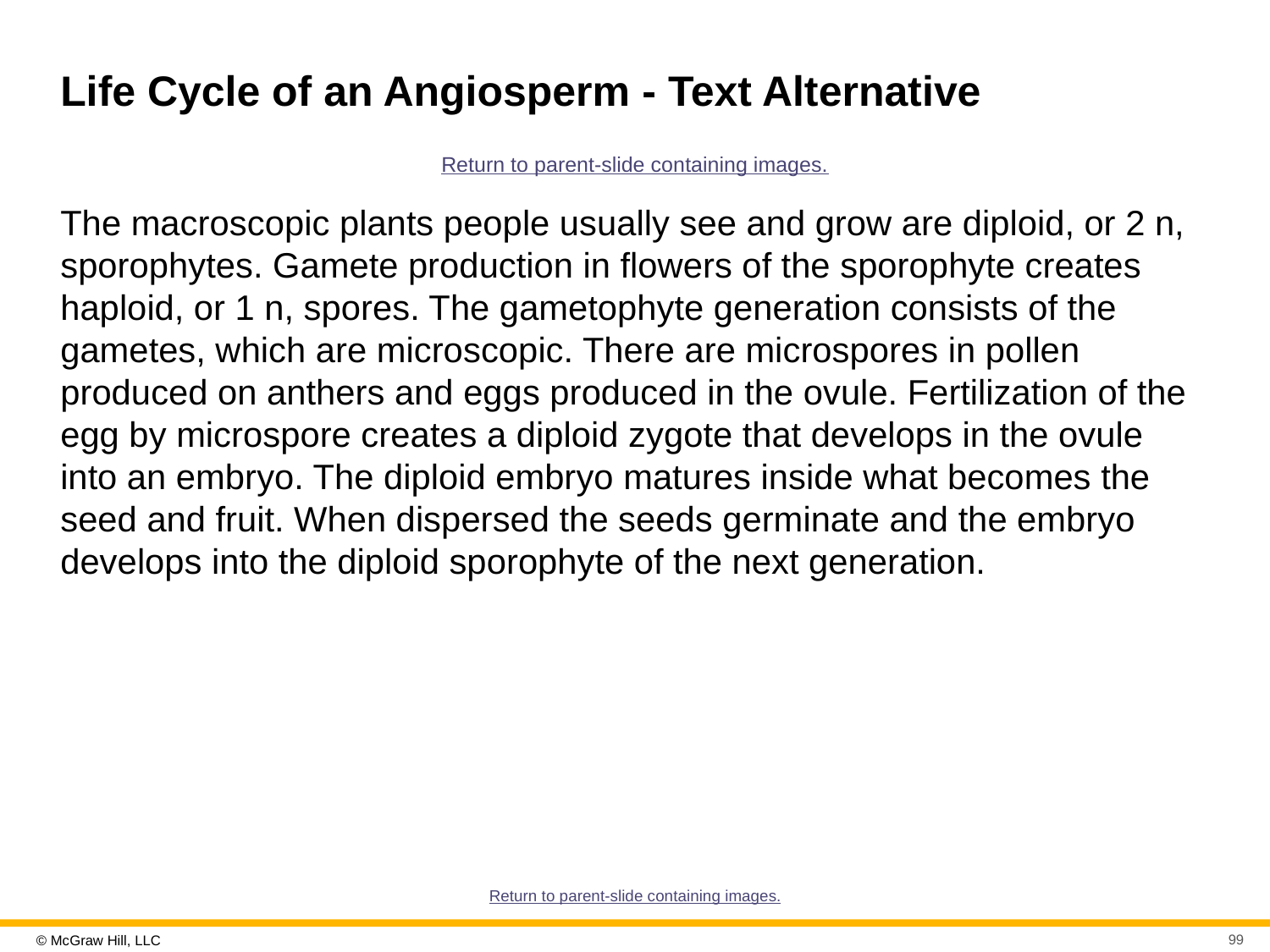

# Life Cycle of an Angiosperm - Text Alternative
Return to parent-slide containing images.
The macroscopic plants people usually see and grow are diploid, or 2 n, sporophytes. Gamete production in flowers of the sporophyte creates haploid, or 1 n, spores. The gametophyte generation consists of the gametes, which are microscopic. There are microspores in pollen produced on anthers and eggs produced in the ovule. Fertilization of the egg by microspore creates a diploid zygote that develops in the ovule into an embryo. The diploid embryo matures inside what becomes the seed and fruit. When dispersed the seeds germinate and the embryo develops into the diploid sporophyte of the next generation.
Return to parent-slide containing images.
99